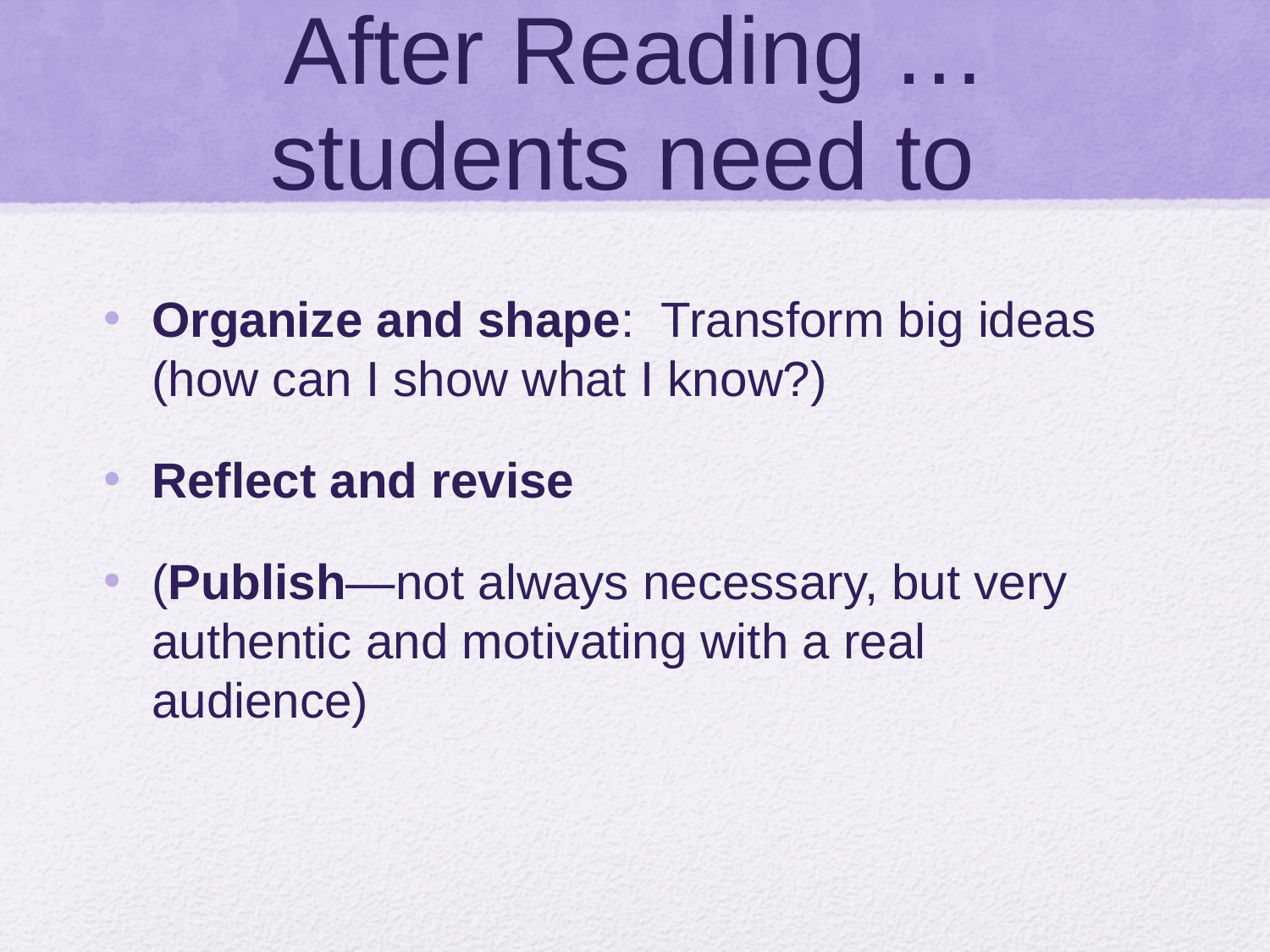

# After Reading … students need to
Organize and shape:  Transform big ideas (how can I show what I know?)
Reflect and revise
(Publish—not always necessary, but very authentic and motivating with a real audience)